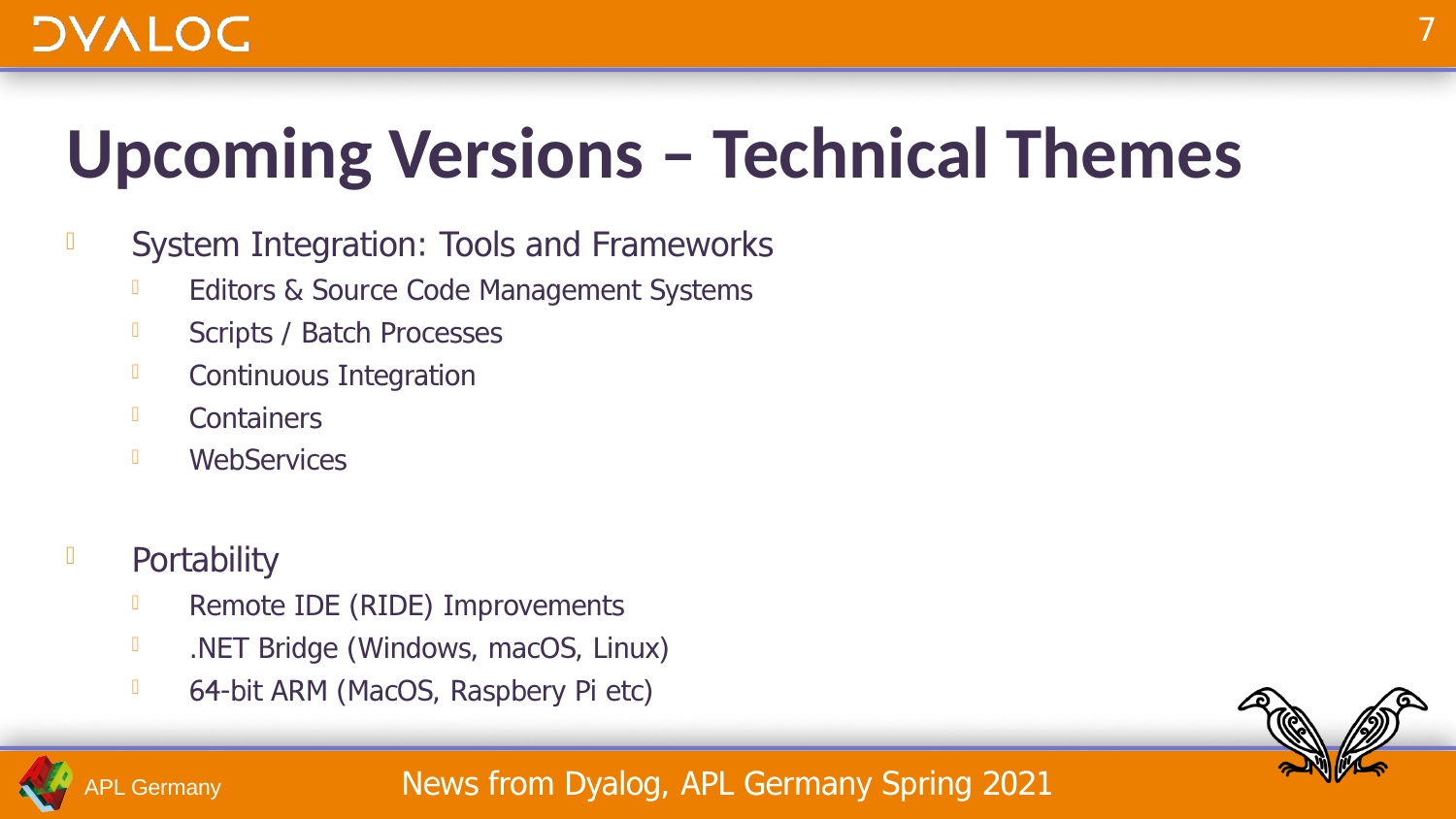

# Upcoming Versions – Technical Themes
System Integration: Tools and Frameworks
Editors & Source Code Management Systems
Scripts / Batch Processes
Continuous Integration
Containers
WebServices

Portability
Remote IDE (RIDE) Improvements
.NET Bridge (Windows, macOS, Linux)
64-bit ARM (MacOS, Raspbery Pi etc)